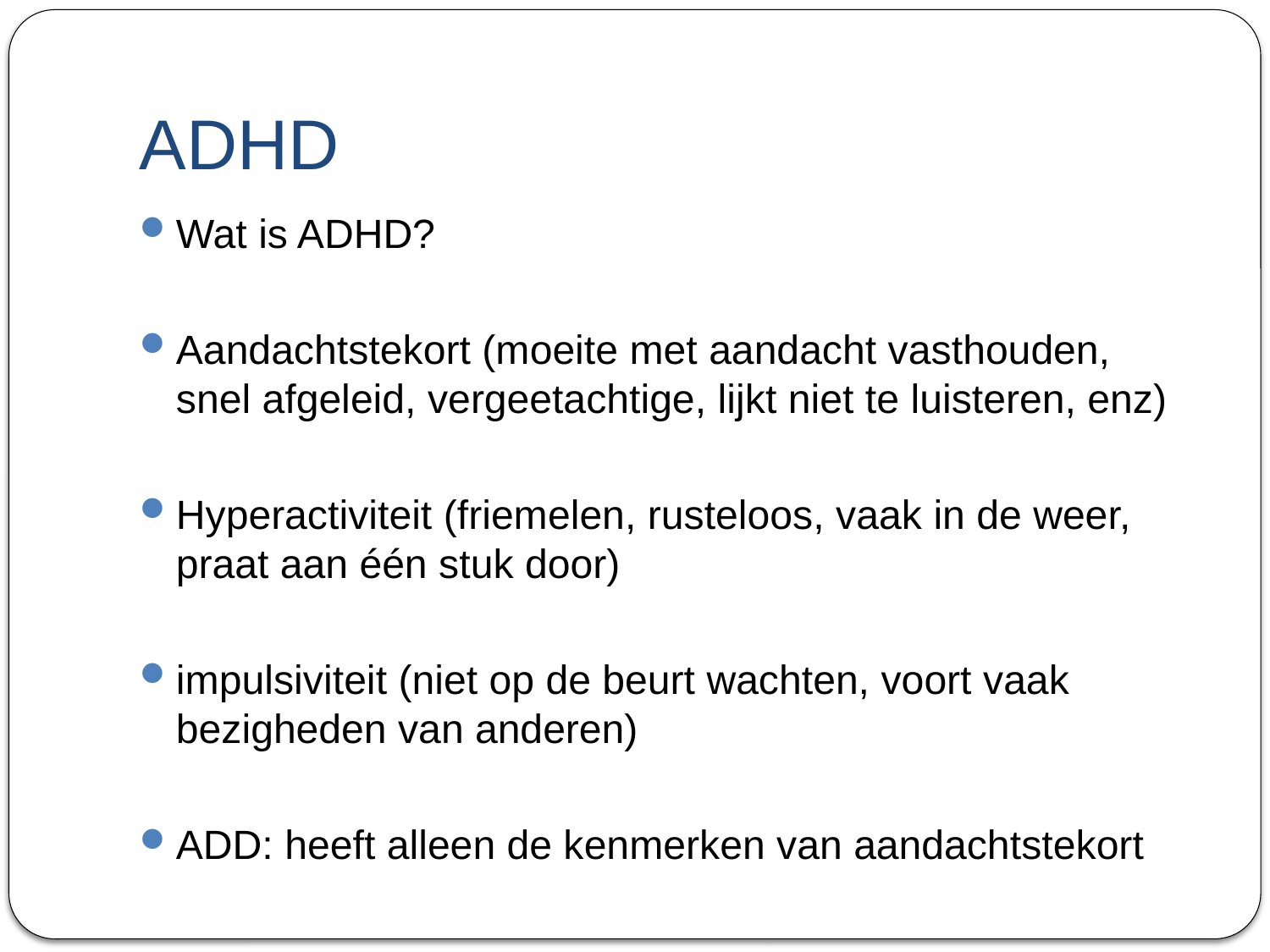

# ADHD
Wat is ADHD?

Aandachtstekort (moeite met aandacht vasthouden, snel afgeleid, vergeetachtige, lijkt niet te luisteren, enz)

Hyperactiviteit (friemelen, rusteloos, vaak in de weer, praat aan één stuk door)

impulsiviteit (niet op de beurt wachten, voort vaak bezigheden van anderen)

ADD: heeft alleen de kenmerken van aandachtstekort